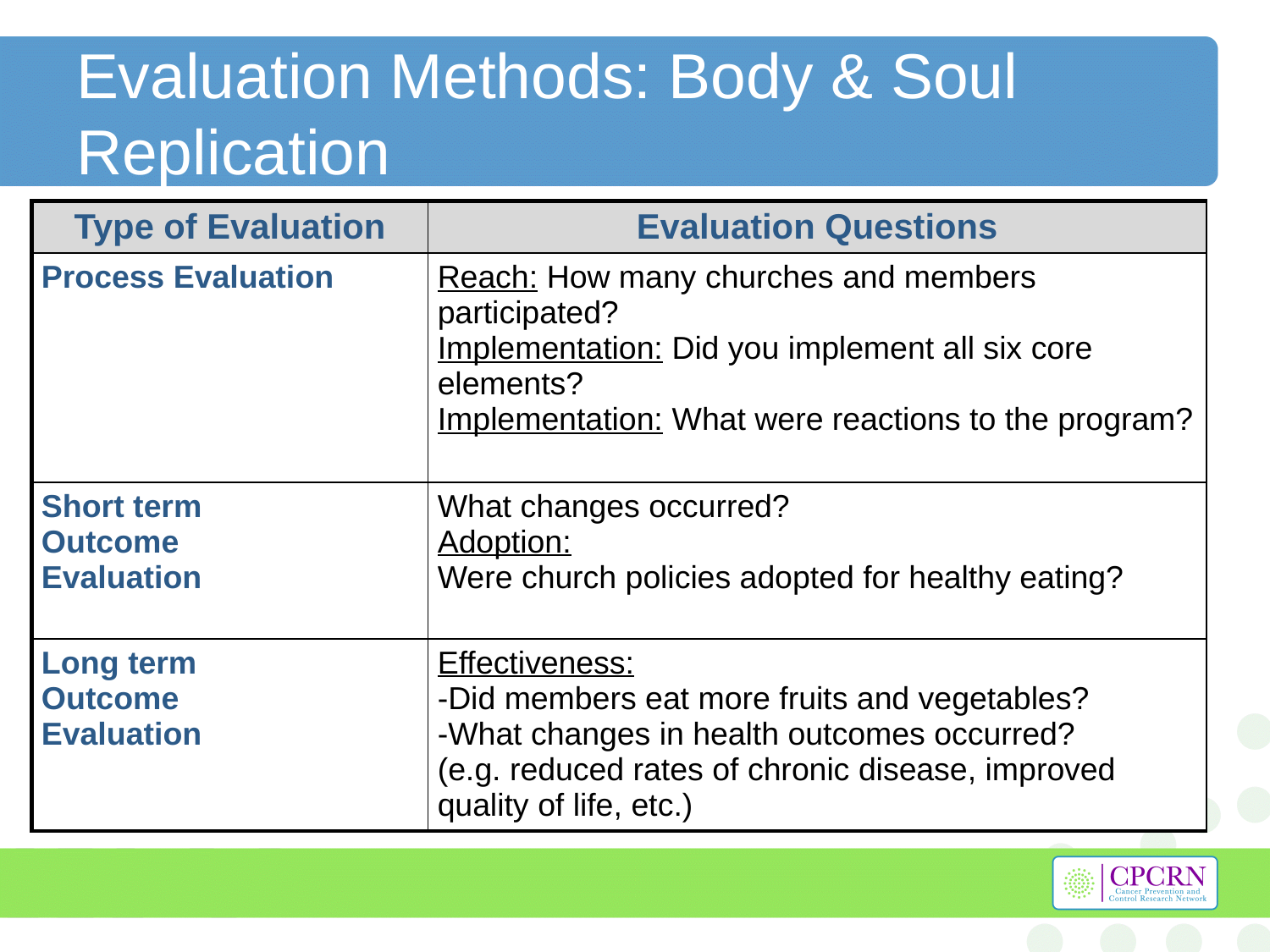

# Evaluation Methods: Body & Soul Replication
| Type of Evaluation | Evaluation Questions |
| --- | --- |
| Process Evaluation | Reach: How many churches and members participated? Implementation: Did you implement all six core elements? Implementation: What were reactions to the program? |
| Short term Outcome Evaluation | What changes occurred? Adoption: Were church policies adopted for healthy eating? |
| Long term Outcome Evaluation | Effectiveness: -Did members eat more fruits and vegetables? -What changes in health outcomes occurred? (e.g. reduced rates of chronic disease, improved quality of life, etc.) |